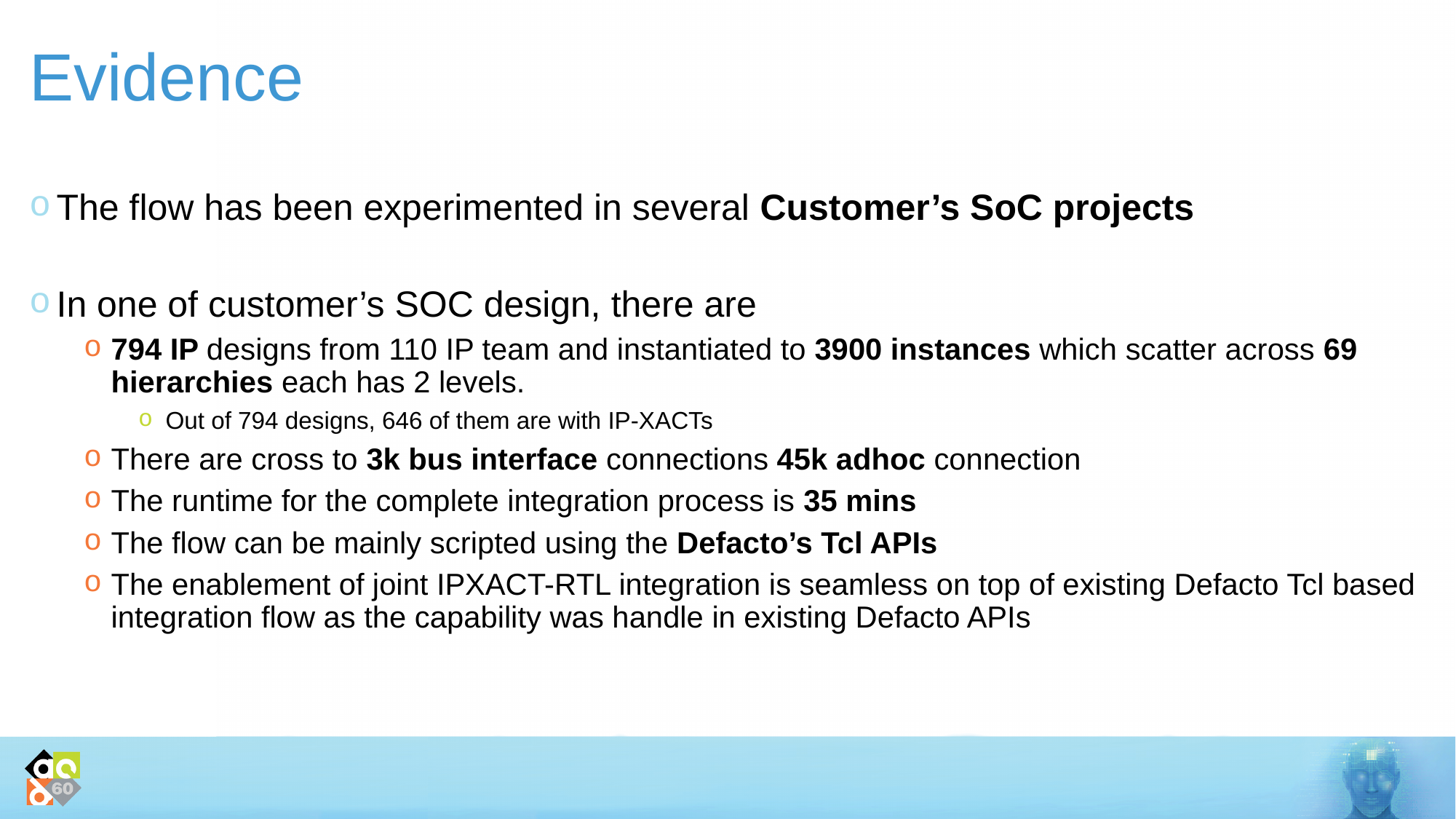

# Evidence
The flow has been experimented in several Customer’s SoC projects

In one of customer’s SOC design, there are
794 IP designs from 110 IP team and instantiated to 3900 instances which scatter across 69 hierarchies each has 2 levels.
Out of 794 designs, 646 of them are with IP-XACTs
There are cross to 3k bus interface connections 45k adhoc connection
The runtime for the complete integration process is 35 mins
The flow can be mainly scripted using the Defacto’s Tcl APIs
The enablement of joint IPXACT-RTL integration is seamless on top of existing Defacto Tcl based integration flow as the capability was handle in existing Defacto APIs